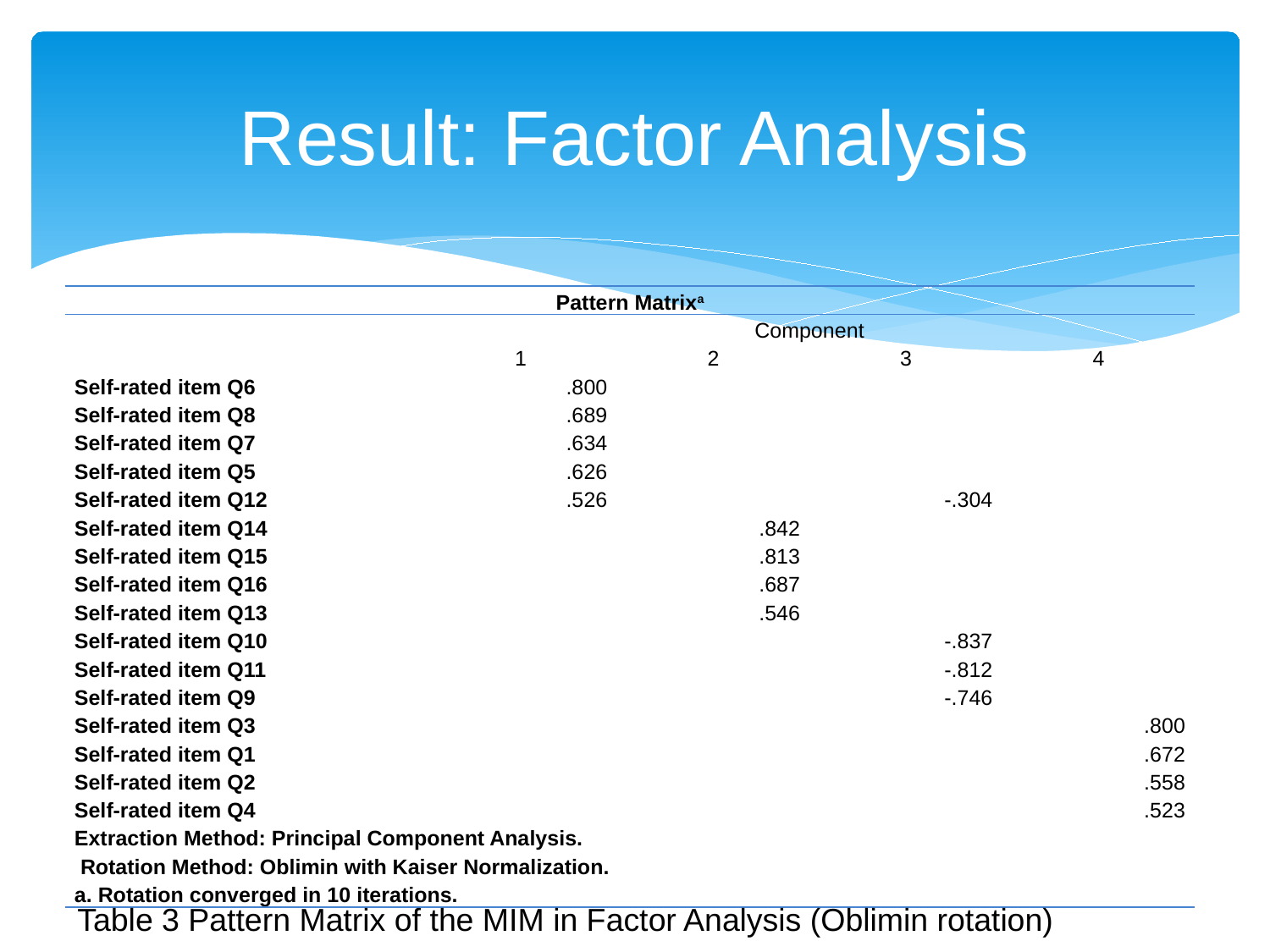

# Result: Factor Analysis
| Pattern Matrixa |  |  |  |  |
| --- | --- | --- | --- | --- |
|  | Component |  |  |  |
|  | 1 | 2 | 3 | 4 |
| Self-rated item Q6 | .800 |  |  |  |
| Self-rated item Q8 | .689 |  |  |  |
| Self-rated item Q7 | .634 |  |  |  |
| Self-rated item Q5 | .626 |  |  |  |
| Self-rated item Q12 | .526 |  | -.304 |  |
| Self-rated item Q14 |  | .842 |  |  |
| Self-rated item Q15 |  | .813 |  |  |
| Self-rated item Q16 |  | .687 |  |  |
| Self-rated item Q13 |  | .546 |  |  |
| Self-rated item Q10 |  |  | -.837 |  |
| Self-rated item Q11 |  |  | -.812 |  |
| Self-rated item Q9 |  |  | -.746 |  |
| Self-rated item Q3 |  |  |  | .800 |
| Self-rated item Q1 |  |  |  | .672 |
| Self-rated item Q2 |  |  |  | .558 |
| Self-rated item Q4 |  |  |  | .523 |
| Extraction Method: Principal Component Analysis. Rotation Method: Oblimin with Kaiser Normalization. |  |  |  |  |
| a. Rotation converged in 10 iterations. |  |  |  |  |
Table 3 Pattern Matrix of the MIM in Factor Analysis (Oblimin rotation)